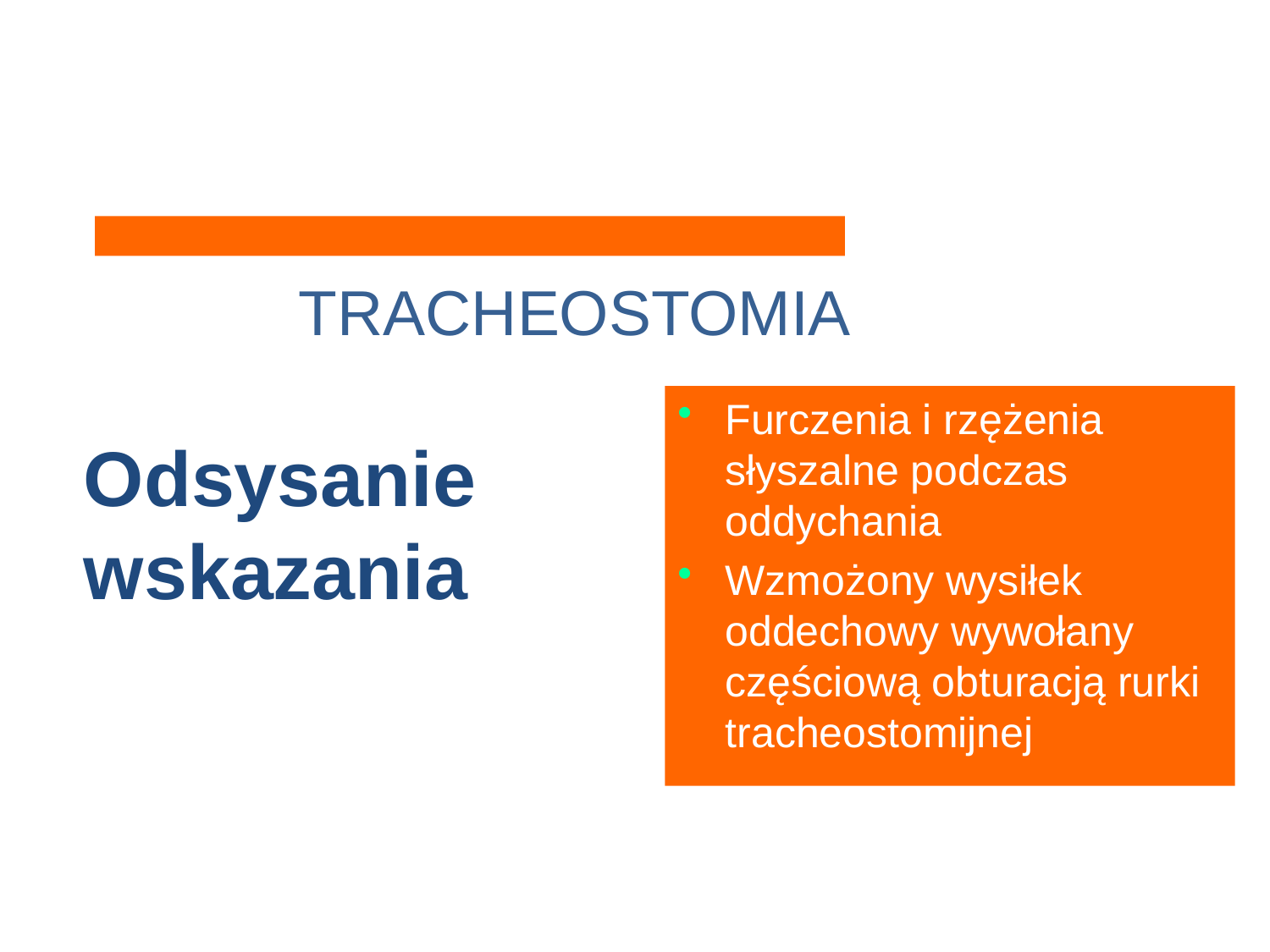

TRACHEOSTOMIA
Furczenia i rzężenia słyszalne podczas oddychania
Wzmożony wysiłek oddechowy wywołany częściową obturacją rurki tracheostomijnej

Odsysanie wskazania